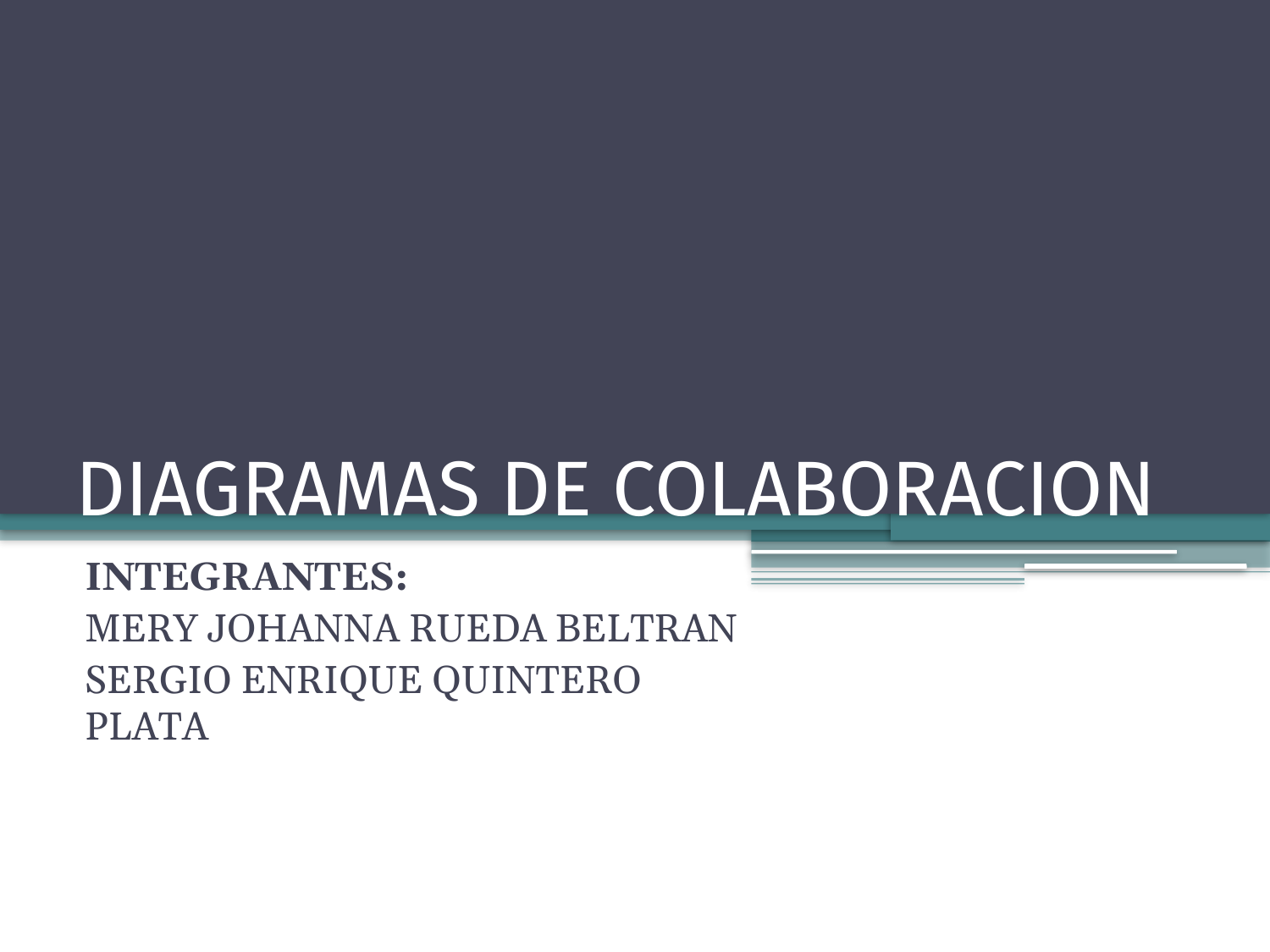

# DIAGRAMAS DE COLABORACION
INTEGRANTES:
MERY JOHANNA RUEDA BELTRAN
SERGIO ENRIQUE QUINTERO PLATA